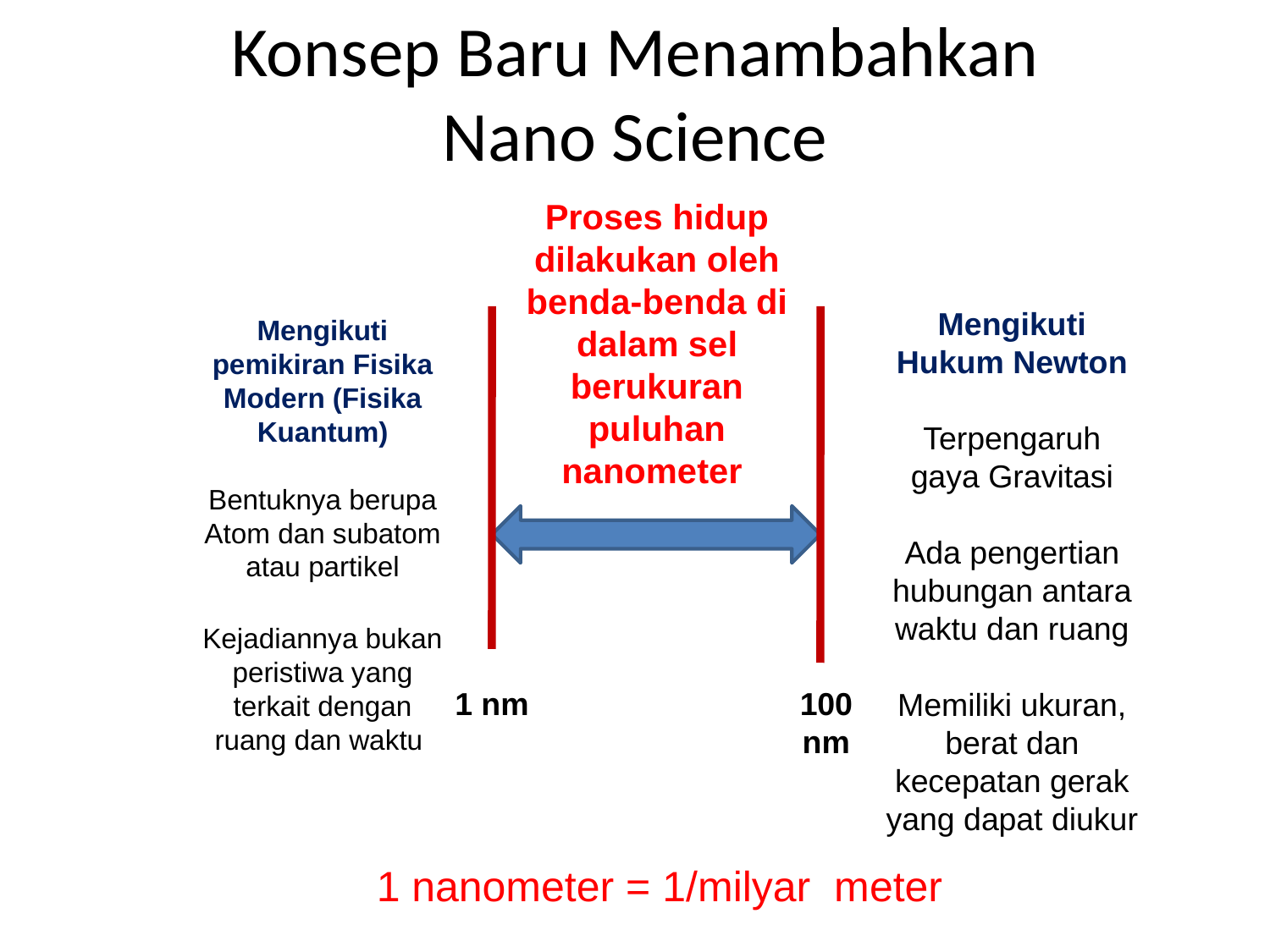

Konsep Baru Menambahkan Nano Science
Proses hidup dilakukan oleh benda-benda di dalam sel berukuran puluhan nanometer
Mengikuti Hukum Newton

Terpengaruh gaya Gravitasi

Ada pengertian hubungan antara waktu dan ruang

Memiliki ukuran, berat dan kecepatan gerak yang dapat diukur

Mengikuti pemikiran Fisika Modern (Fisika Kuantum)

Bentuknya berupa Atom dan subatom atau partikel

Kejadiannya bukan peristiwa yang terkait dengan ruang dan waktu

1 nm
100 nm
1 nanometer = 1/milyar  meter